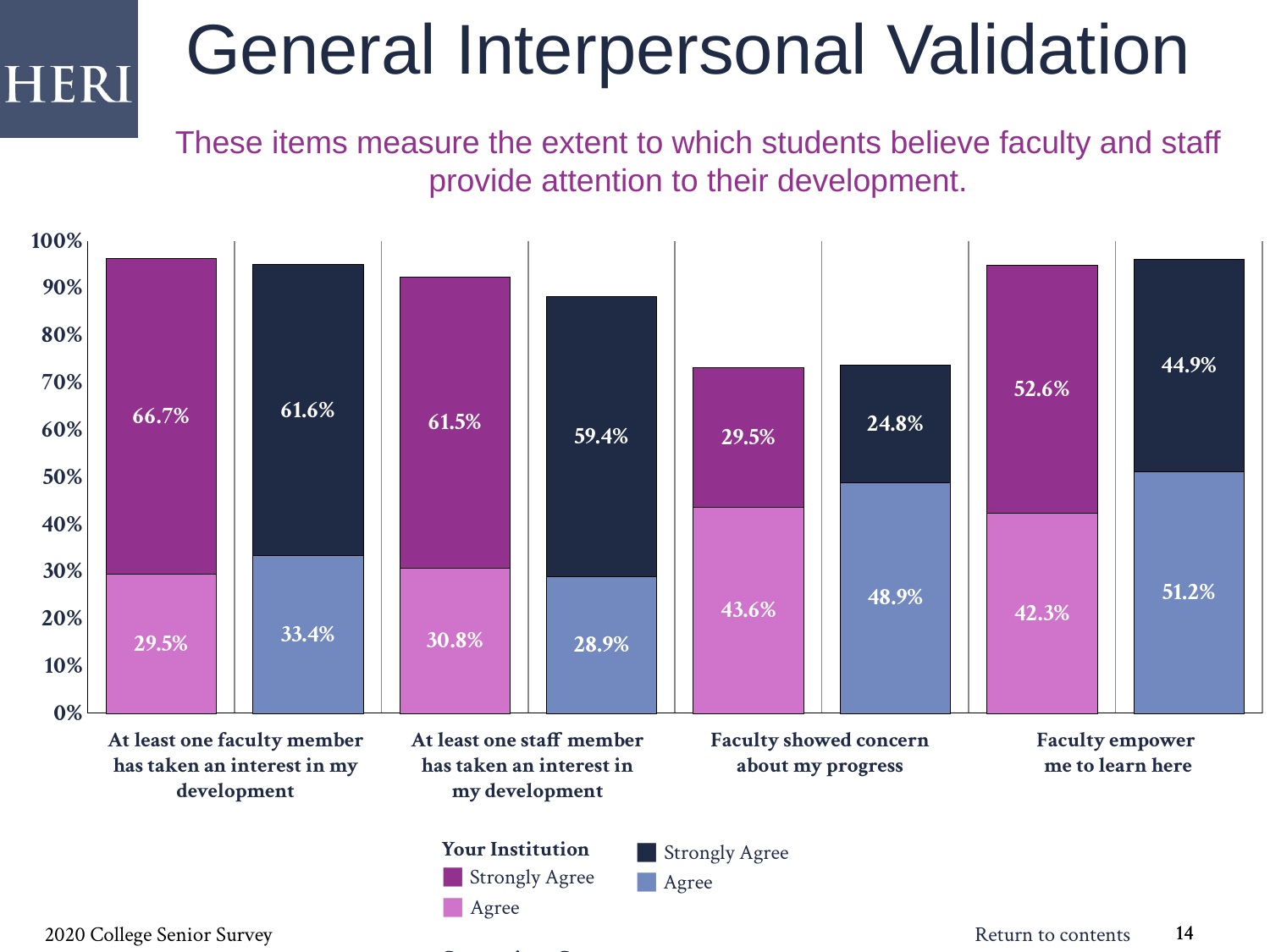

General Interpersonal Validation
These items measure the extent to which students believe faculty and staff provide attention to their development.

### Chart

| Category | Strongly Agree | Agree |
|---|---|---|
| At least one faculty member has taken an interest in my development | 0.295 | 0.667 |
| comp | 0.334 | 0.616 |
| At least one staff member has taken  an interest in my development | 0.308 | 0.615 |
| comp | 0.289 | 0.594 |
| Faculty show concern about my progress | 0.436 | 0.295 |
| comp | 0.489 | 0.248 |
| Faculty empower me to learn here | 0.423 | 0.526 |
| comp | 0.512 | 0.449 |
At least one faculty member has taken an interest in my development
At least one staff member has taken an interest in my development
Faculty showed concern about my progress
Faculty empower
me to learn here
Your Institution
■ Strongly Agree
■ Agree

Comparison Group
■ Strongly Agree
■ Agree

2020 College Senior Survey
14
14